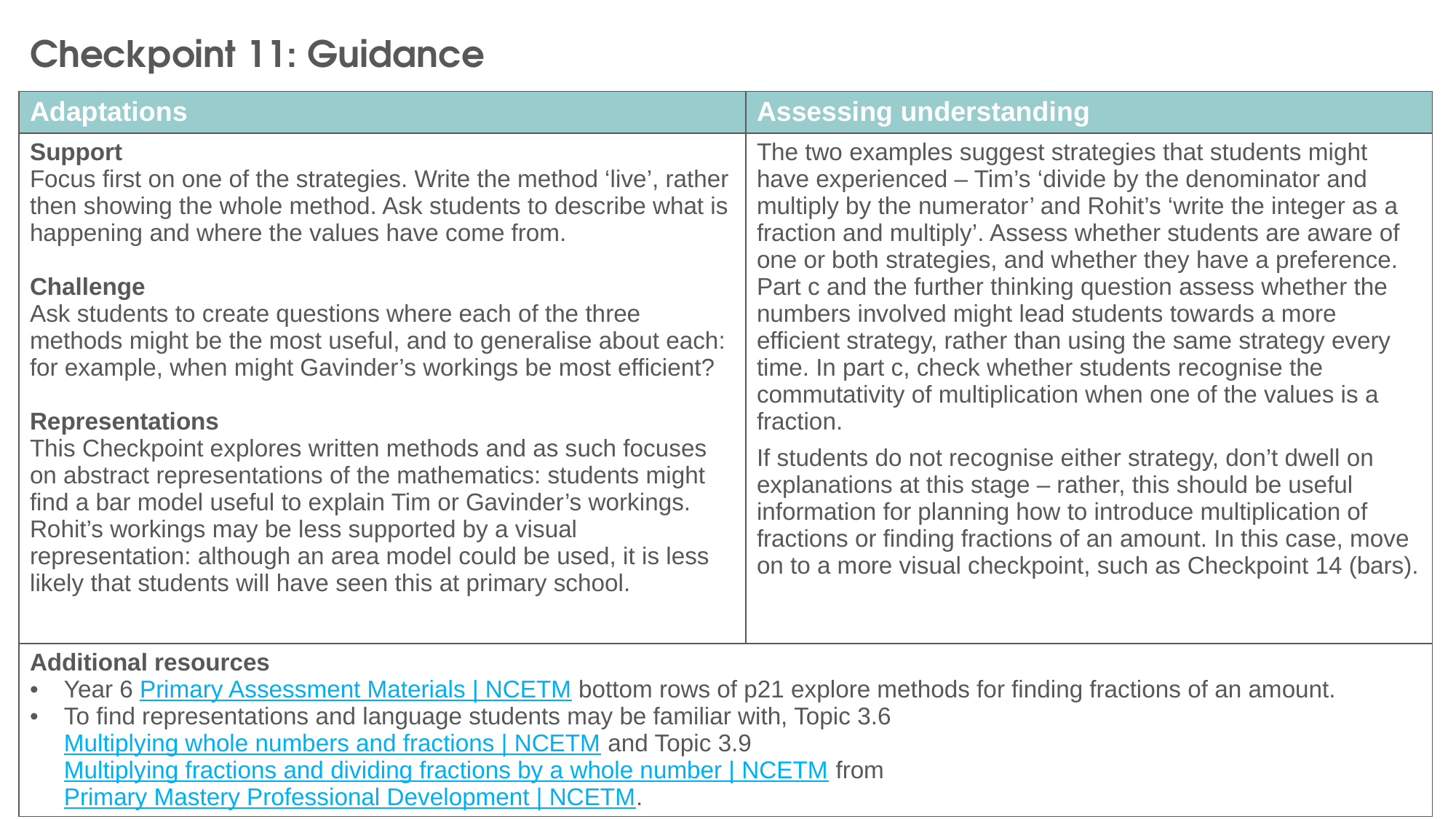

Checkpoint 11: Guidance
| Adaptations | Assessing understanding |
| --- | --- |
| Support Focus first on one of the strategies. Write the method ‘live’, rather then showing the whole method. Ask students to describe what is happening and where the values have come from. Challenge Ask students to create questions where each of the three methods might be the most useful, and to generalise about each: for example, when might Gavinder’s workings be most efficient? Representations This Checkpoint explores written methods and as such focuses on abstract representations of the mathematics: students might find a bar model useful to explain Tim or Gavinder’s workings. Rohit’s workings may be less supported by a visual representation: although an area model could be used, it is less likely that students will have seen this at primary school. | The two examples suggest strategies that students might have experienced – Tim’s ‘divide by the denominator and multiply by the numerator’ and Rohit’s ‘write the integer as a fraction and multiply’. Assess whether students are aware of one or both strategies, and whether they have a preference. Part c and the further thinking question assess whether the numbers involved might lead students towards a more efficient strategy, rather than using the same strategy every time. In part c, check whether students recognise the commutativity of multiplication when one of the values is a fraction. If students do not recognise either strategy, don’t dwell on explanations at this stage – rather, this should be useful information for planning how to introduce multiplication of fractions or finding fractions of an amount. In this case, move on to a more visual checkpoint, such as Checkpoint 14 (bars). |
| Additional resources Year 6 Primary Assessment Materials | NCETM bottom rows of p21 explore methods for finding fractions of an amount. To find representations and language students may be familiar with, Topic 3.6 Multiplying whole numbers and fractions | NCETM and Topic 3.9 Multiplying fractions and dividing fractions by a whole number | NCETM from Primary Mastery Professional Development | NCETM. |  |